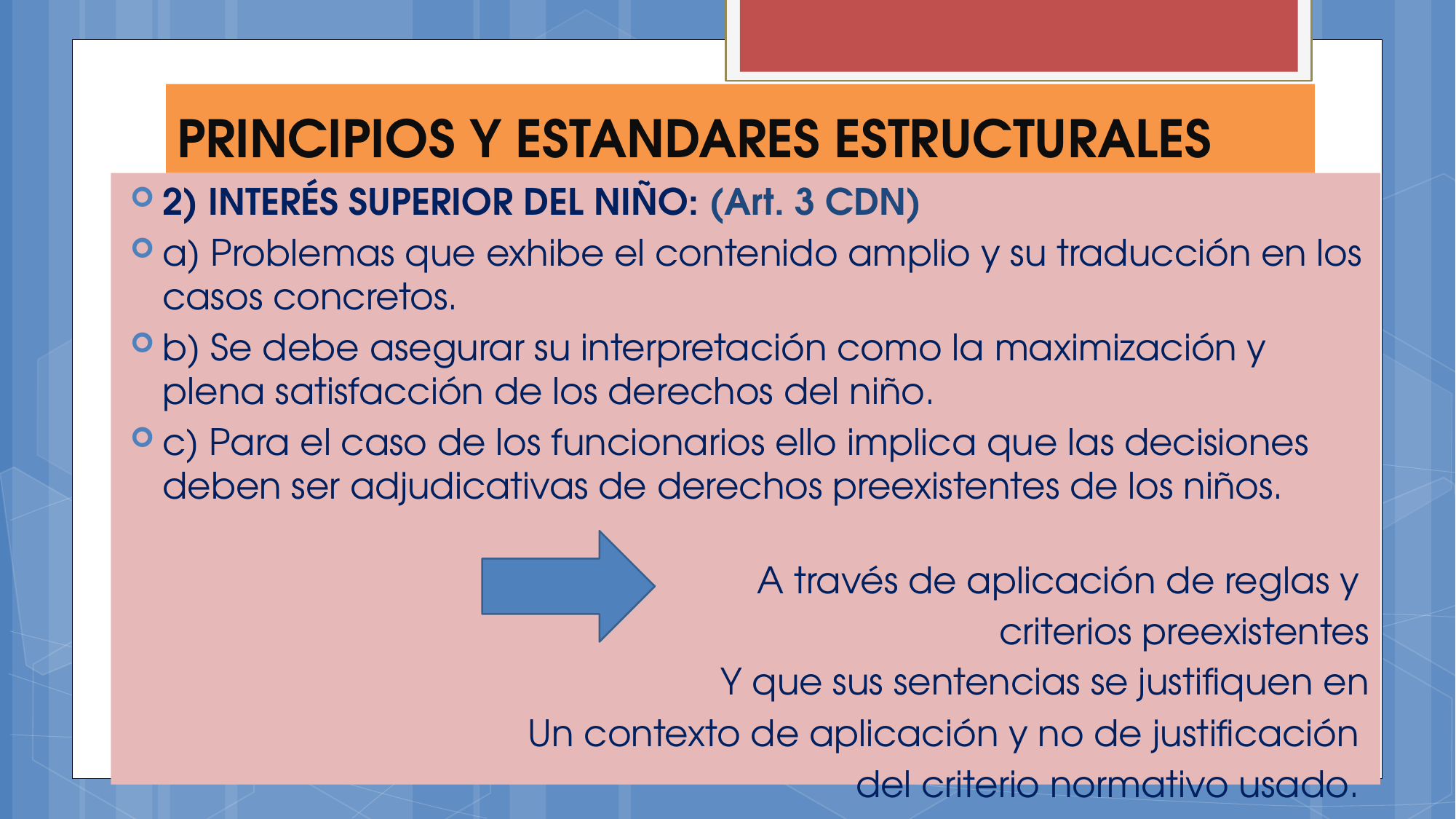

# PRINCIPIOS Y ESTANDARES ESTRUCTURALES
2) INTERÉS SUPERIOR DEL NIÑO: (Art. 3 CDN)
a) Problemas que exhibe el contenido amplio y su traducción en los casos concretos.
b) Se debe asegurar su interpretación como la maximización y plena satisfacción de los derechos del niño.
c) Para el caso de los funcionarios ello implica que las decisiones deben ser adjudicativas de derechos preexistentes de los niños.
                                                          A través de aplicación de reglas y
criterios preexistentes
Y que sus sentencias se justifiquen en
Un contexto de aplicación y no de justificación
del criterio normativo usado.

¿¿ NIÑO O MENOR ??
¿¿ SUJETO U OBJETO ??
¿¿ CAPACIDAD O INCAPACIDAD ??
 ¿¿ PROTECCIÓN ESPECIAL O SIMPLE ??
¿¿ ESPECIALIDAD O “NIÑOLOGÍA” ??